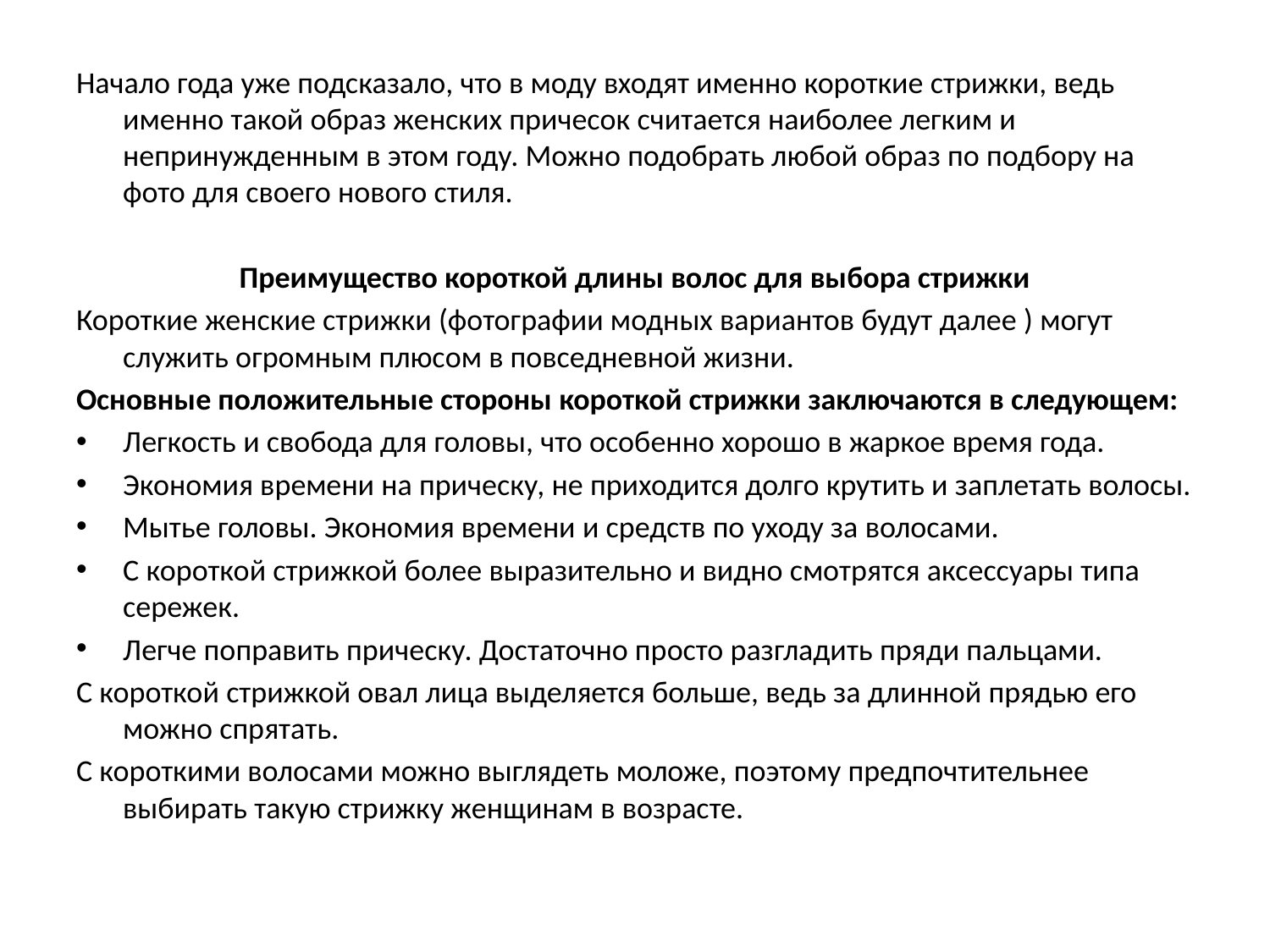

Начало года уже подсказало, что в моду входят именно короткие стрижки, ведь именно такой образ женских причесок считается наиболее легким и непринужденным в этом году. Можно подобрать любой образ по подбору на фото для своего нового стиля.

Преимущество короткой длины волос для выбора стрижки
Короткие женские стрижки (фотографии модных вариантов будут далее ) могут служить огромным плюсом в повседневной жизни.
Основные положительные стороны короткой стрижки заключаются в следующем:
Легкость и свобода для головы, что особенно хорошо в жаркое время года.
Экономия времени на прическу, не приходится долго крутить и заплетать волосы.
Мытье головы. Экономия времени и средств по уходу за волосами.
С короткой стрижкой более выразительно и видно смотрятся аксессуары типа сережек.
Легче поправить прическу. Достаточно просто разгладить пряди пальцами.
С короткой стрижкой овал лица выделяется больше, ведь за длинной прядью его можно спрятать.
C короткими волосами можно выглядеть моложе, поэтому предпочтительнее выбирать такую стрижку женщинам в возрасте.